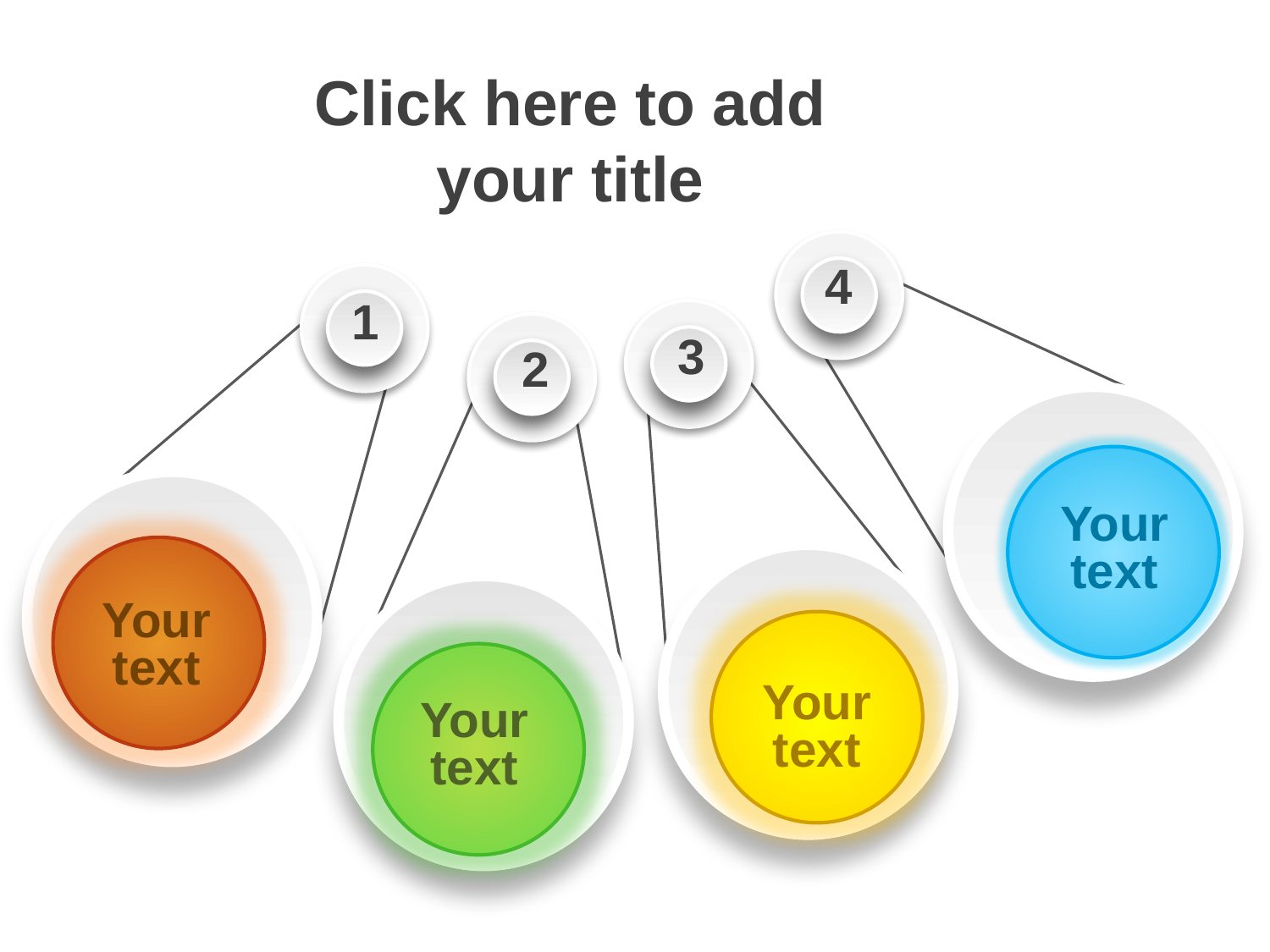

Click here to add your title

4
1

3
2
Your text
Your text
Your text
Your text